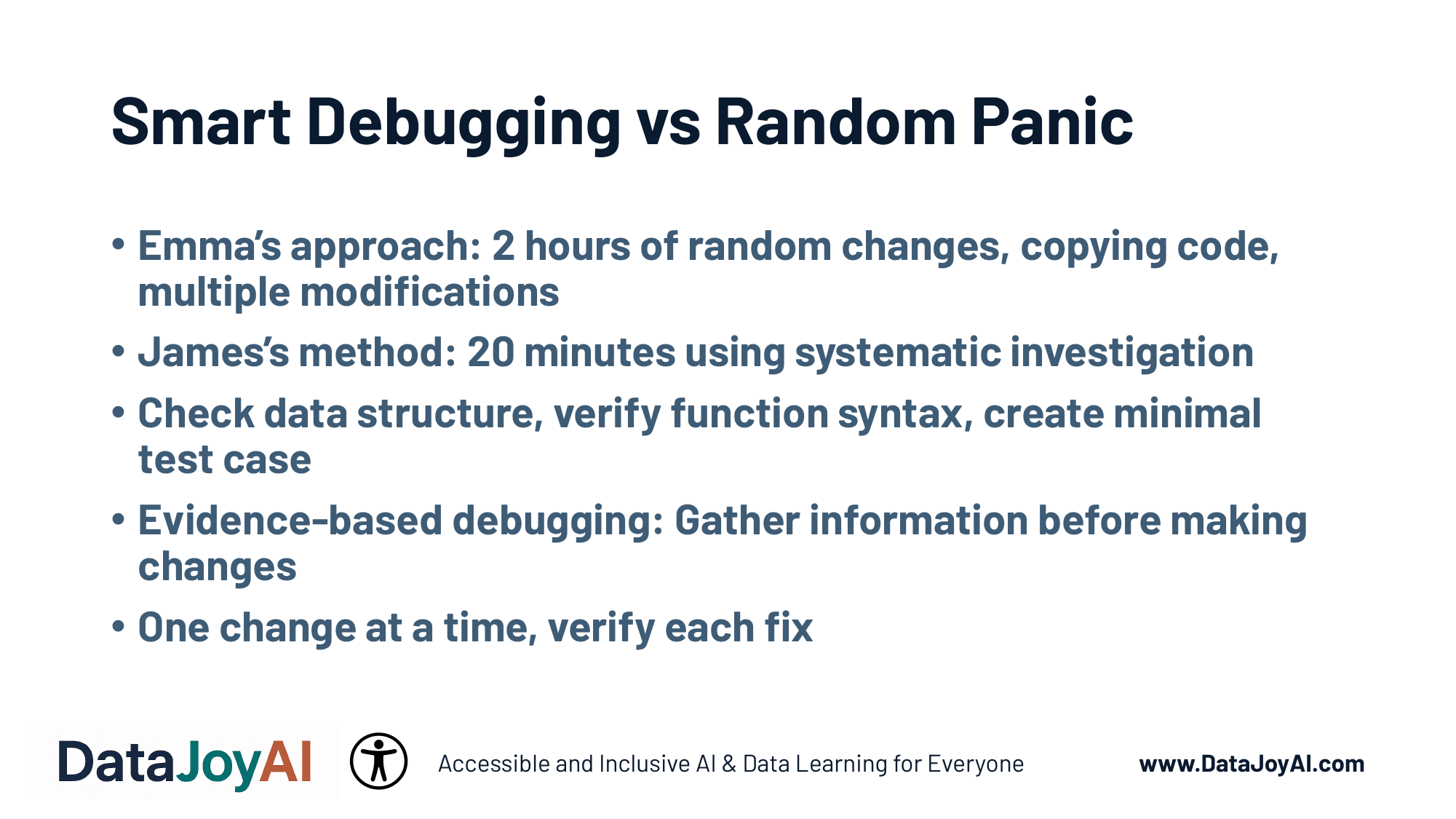

# Smart Debugging vs Random Panic
Emma’s approach: 2 hours of random changes, copying code, multiple modifications
James’s method: 20 minutes using systematic investigation
Check data structure, verify function syntax, create minimal test case
Evidence-based debugging: Gather information before making changes
One change at a time, verify each fix